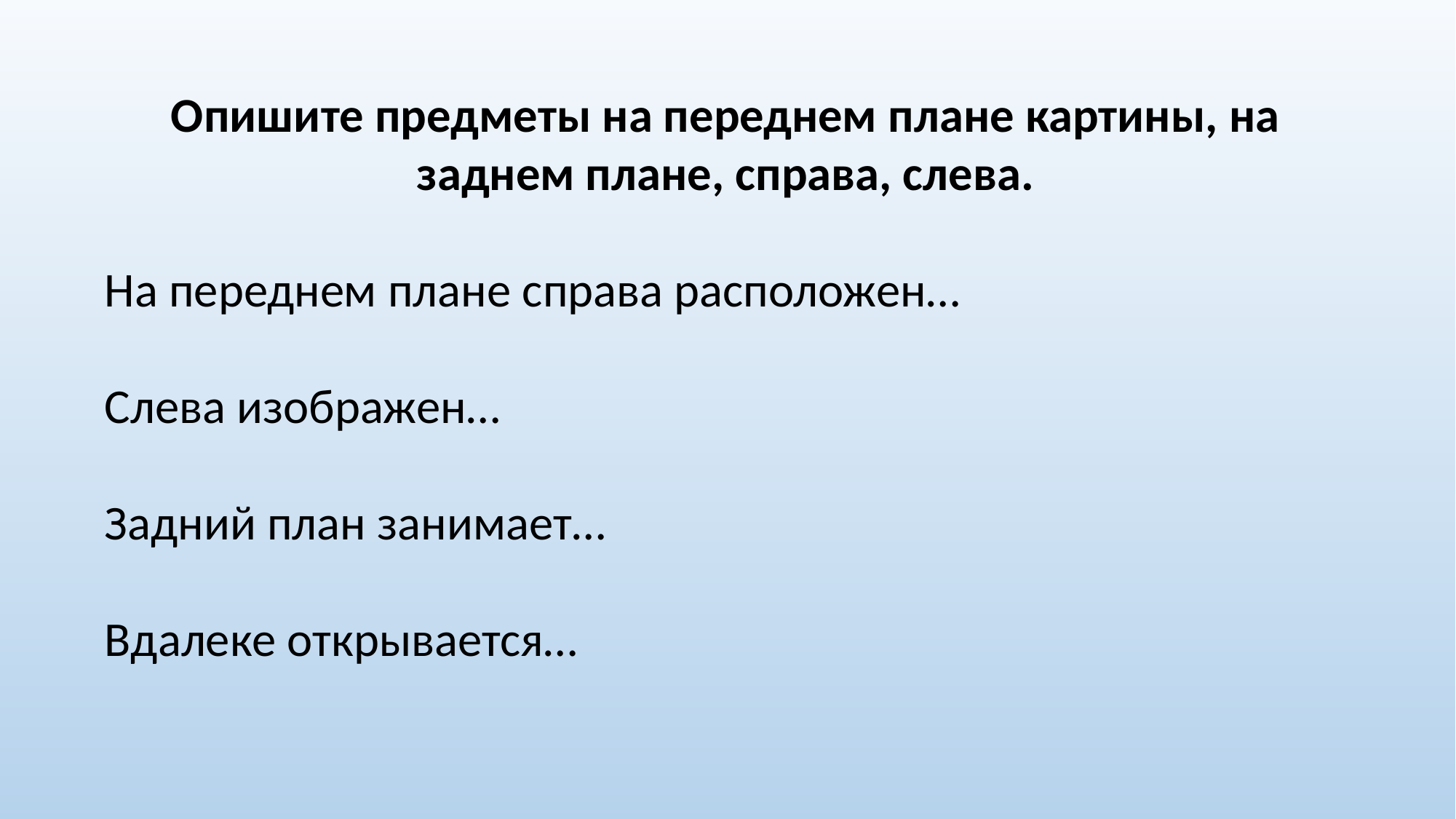

Опишите предметы на переднем плане картины, на заднем плане, справа, слева.

На переднем плане справа расположен…

Слева изображен…

Задний план занимает…

Вдалеке открывается…